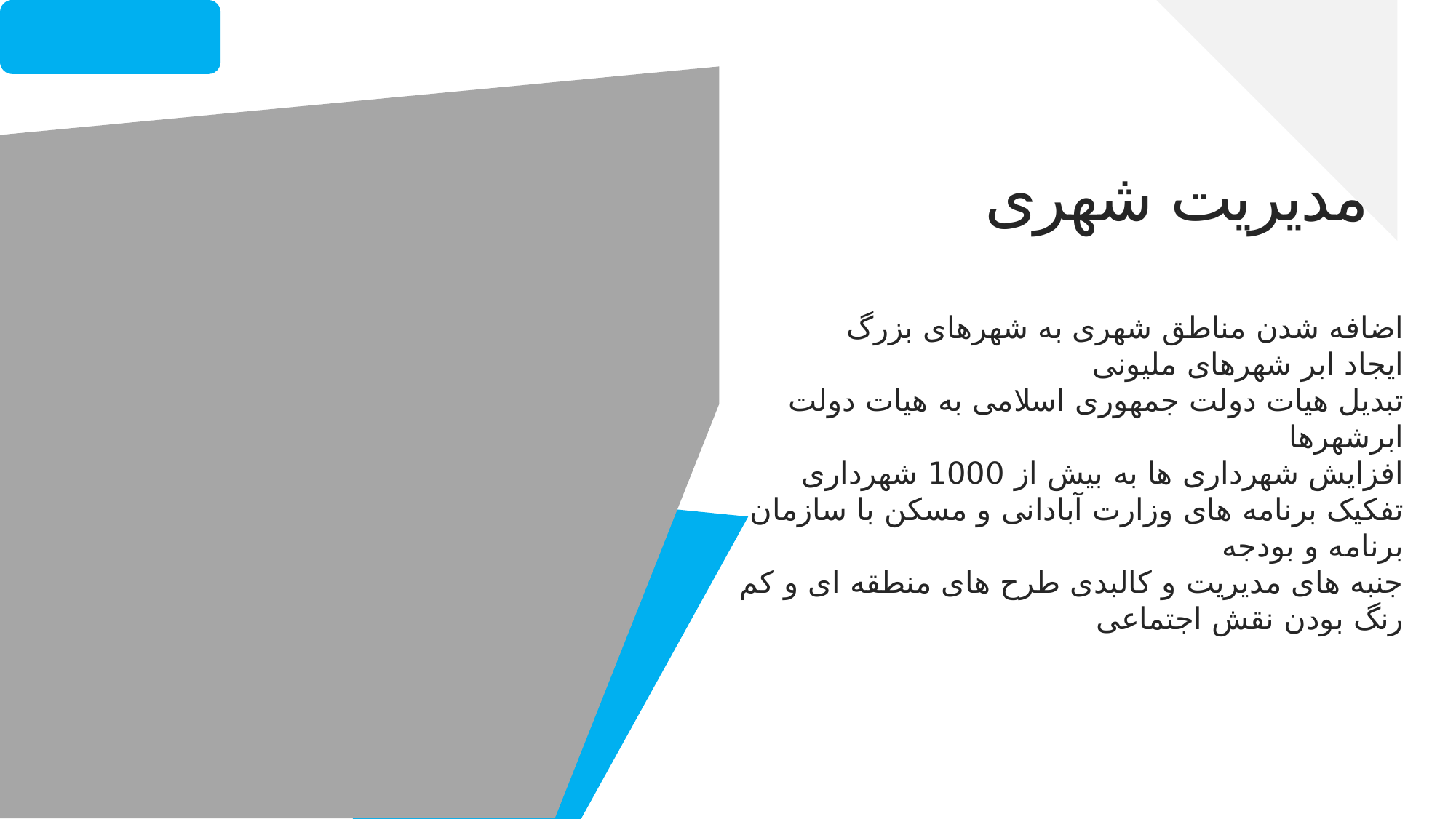

01

مدیریت شهری
اضافه شدن مناطق شهری به شهرهای بزرگ
ایجاد ابر شهرهای ملیونی
تبدیل هیات دولت جمهوری اسلامی به هیات دولت ابرشهرها
افزایش شهرداری ها به بیش از 1000 شهرداری
تفکیک برنامه های وزارت آبادانی و مسکن با سازمان برنامه و بودجه
جنبه های مدیریت و کالبدی طرح های منطقه ای و کم رنگ بودن نقش اجتماعی